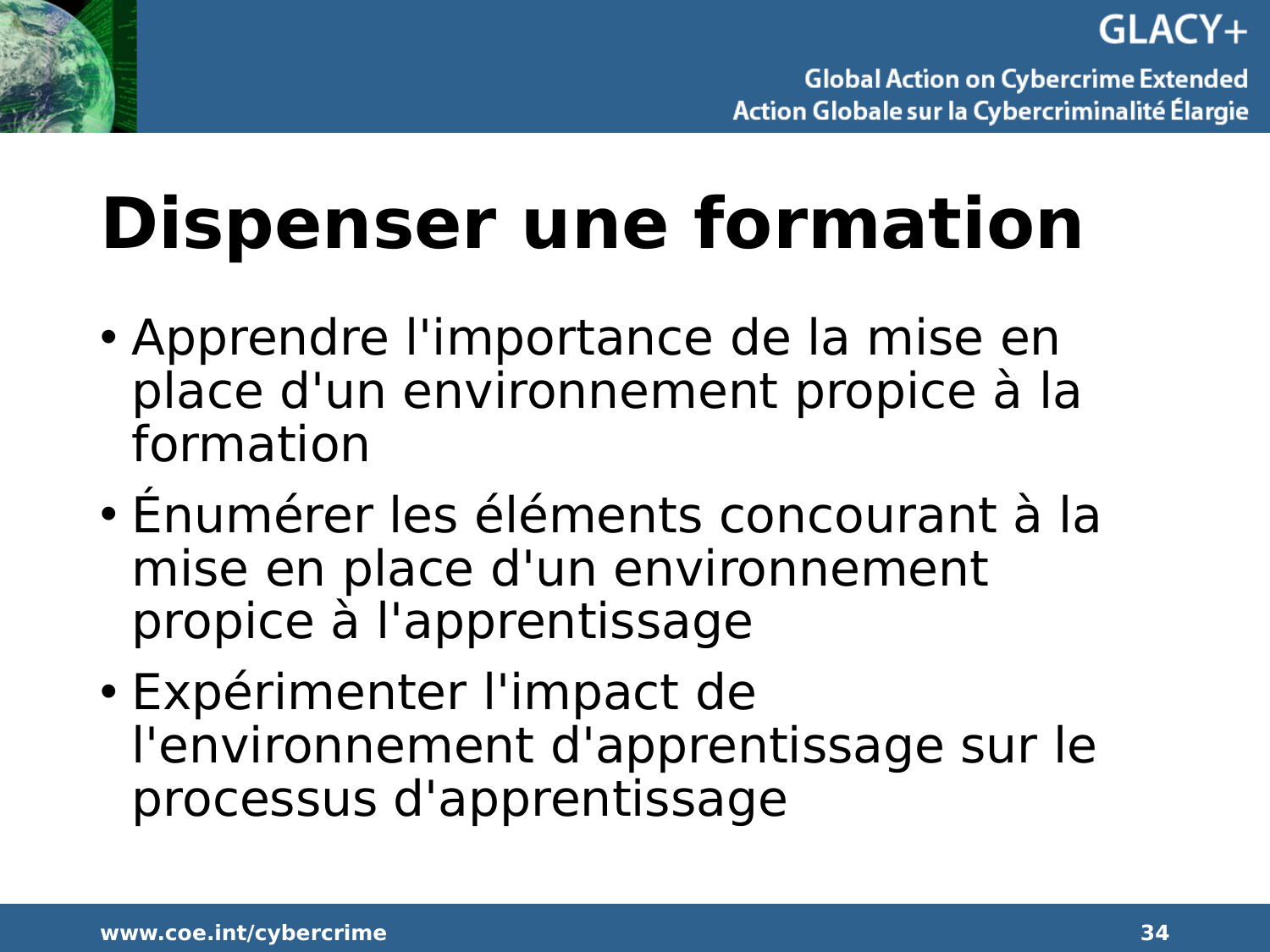

# Dispenser une formation
Apprendre l'importance de la mise en place d'un environnement propice à la formation
Énumérer les éléments concourant à la mise en place d'un environnement propice à l'apprentissage
Expérimenter l'impact de l'environnement d'apprentissage sur le processus d'apprentissage
www.coe.int/cybercrime
34